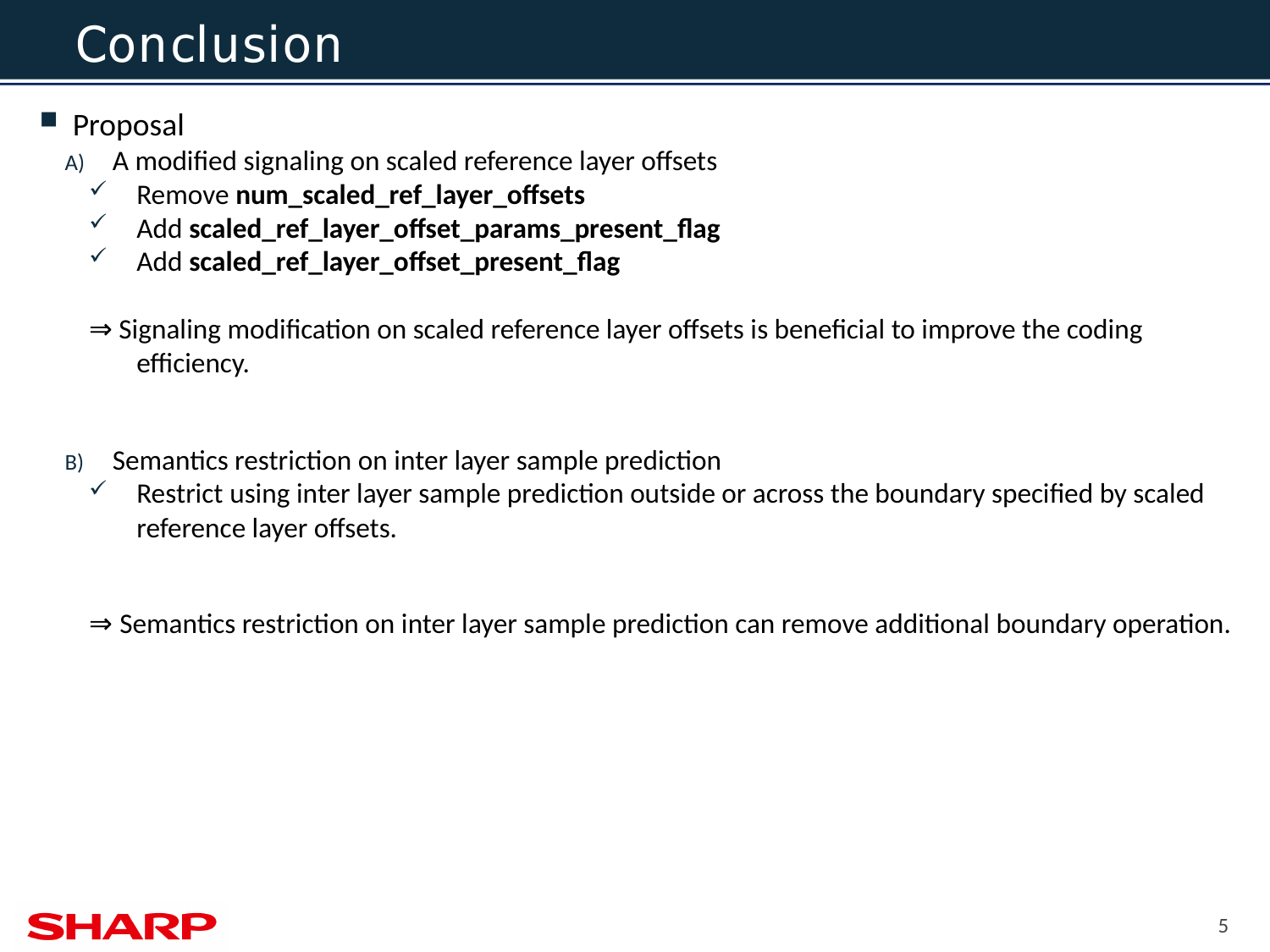

# Conclusion
Proposal
A modified signaling on scaled reference layer offsets
Remove num_scaled_ref_layer_offsets
Add scaled_ref_layer_offset_params_present_flag
Add scaled_ref_layer_offset_present_flag

⇒ Signaling modification on scaled reference layer offsets is beneficial to improve the coding efficiency.

Semantics restriction on inter layer sample prediction
Restrict using inter layer sample prediction outside or across the boundary specified by scaled reference layer offsets.

⇒ Semantics restriction on inter layer sample prediction can remove additional boundary operation.
5